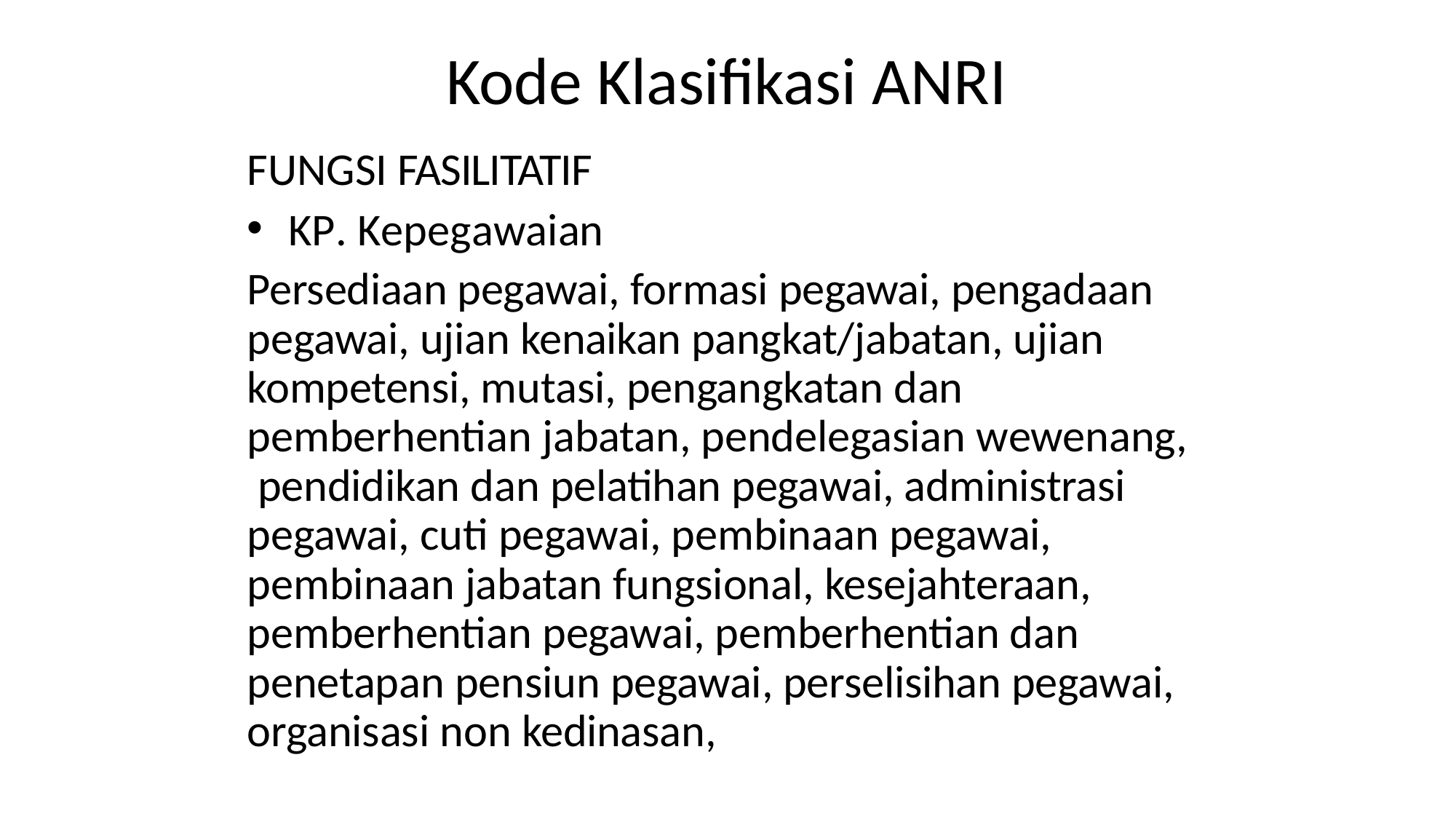

# Kode Klasifikasi ANRI
FUNGSI FASILITATIF
KP. Kepegawaian
Persediaan pegawai, formasi pegawai, pengadaan  pegawai, ujian kenaikan pangkat/jabatan, ujian  kompetensi, mutasi, pengangkatan dan  pemberhentian jabatan, pendelegasian wewenang,  pendidikan dan pelatihan pegawai, administrasi  pegawai, cuti pegawai, pembinaan pegawai,  pembinaan jabatan fungsional, kesejahteraan,  pemberhentian pegawai, pemberhentian dan  penetapan pensiun pegawai, perselisihan pegawai,  organisasi non kedinasan,